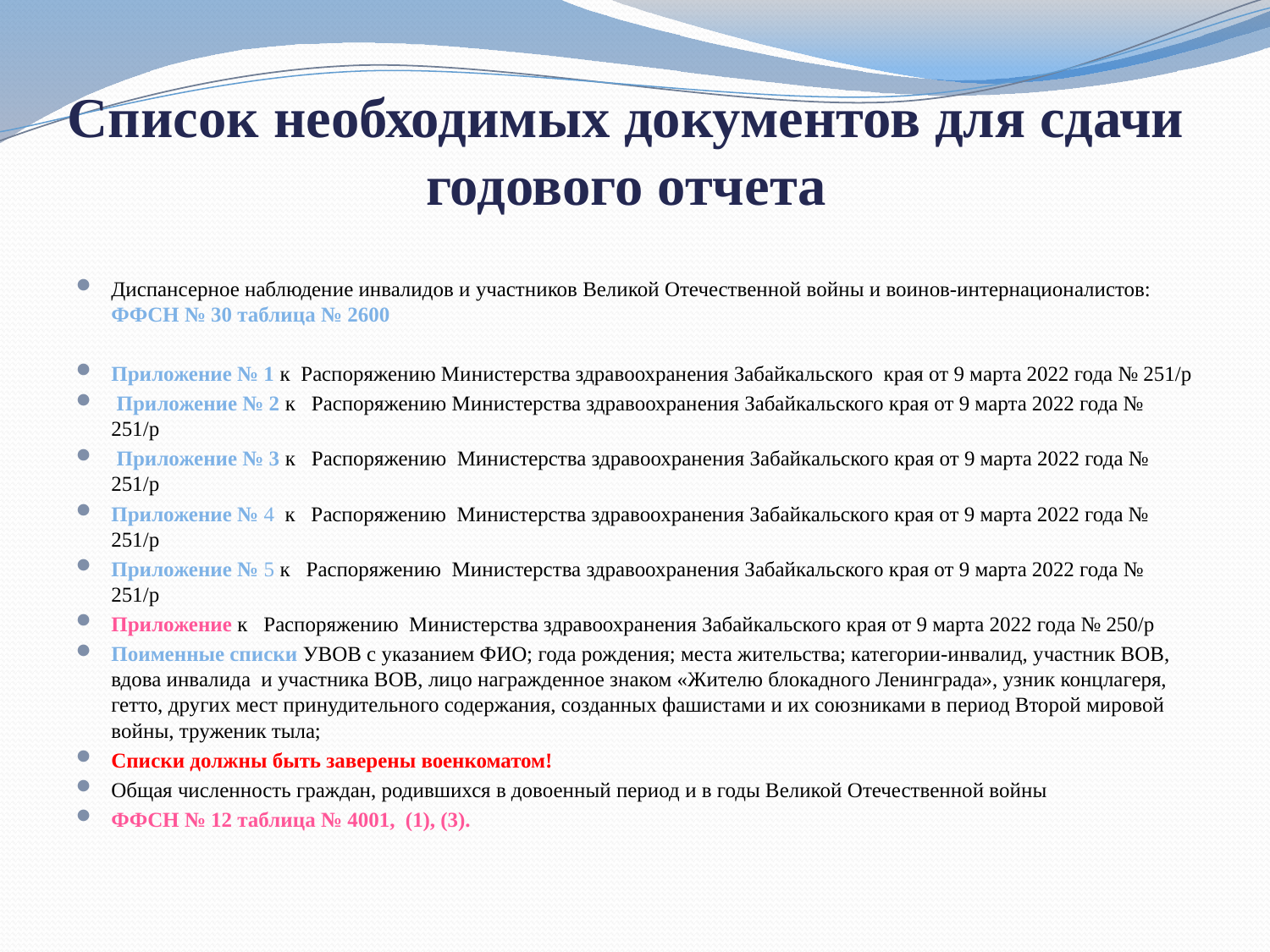

# Список необходимых документов для сдачи годового отчета
Диспансерное наблюдение инвалидов и участников Великой Отечественной войны и воинов-интернационалистов:
ФФСН № 30 таблица № 2600

Приложение № 1 к  Распоряжению Министерства здравоохранения Забайкальского  края от 9 марта 2022 года № 251/р
 Приложение № 2 к   Распоряжению Министерства здравоохранения Забайкальского края от 9 марта 2022 года № 251/р
 Приложение № 3 к   Распоряжению  Министерства здравоохранения Забайкальского края от 9 марта 2022 года № 251/р
Приложение № 4  к   Распоряжению  Министерства здравоохранения Забайкальского края от 9 марта 2022 года № 251/р
Приложение № 5 к   Распоряжению  Министерства здравоохранения Забайкальского края от 9 марта 2022 года № 251/р
Приложение к   Распоряжению  Министерства здравоохранения Забайкальского края от 9 марта 2022 года № 250/р
Поименные списки УВОВ с указанием ФИО; года рождения; места жительства; категории-инвалид, участник ВОВ, вдова инвалида  и участника ВОВ, лицо награжденное знаком «Жителю блокадного Ленинграда», узник концлагеря, гетто, других мест принудительного содержания, созданных фашистами и их союзниками в период Второй мировой войны, труженик тыла;
Списки должны быть заверены военкоматом!
Общая численность граждан, родившихся в довоенный период и в годы Великой Отечественной войны
ФФСН № 12 таблица № 4001,  (1), (3).